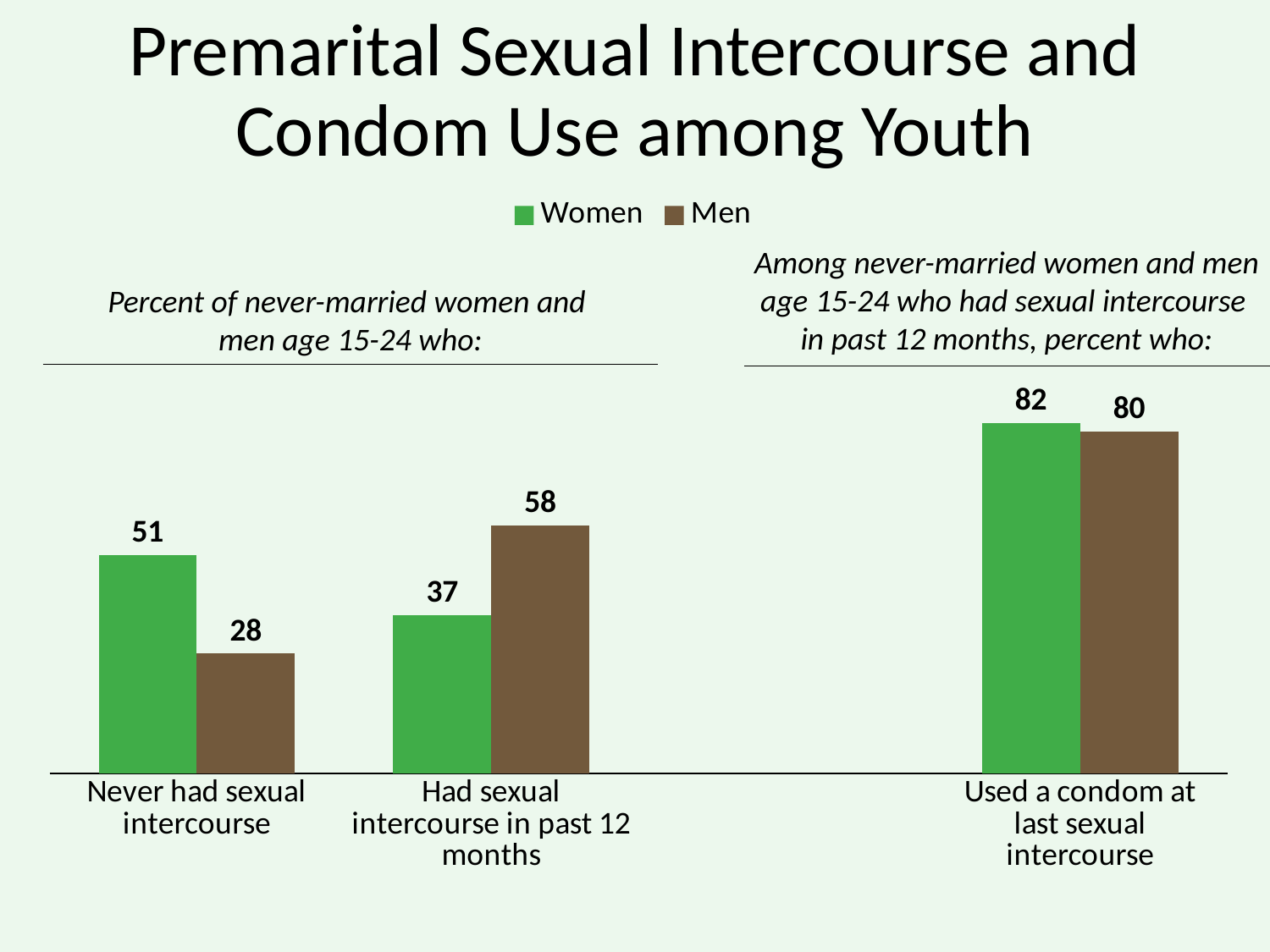

# Premarital Sexual Intercourse and Condom Use among Youth

### Chart

| Category | Women | Men |
|---|---|---|
| Never had sexual intercourse | 51.0 | 28.0 |
| Had sexual intercourse in past 12 months | 37.0 | 58.0 |
|  | None | None |
| Used a condom at last sexual intercourse | 82.0 | 80.0 |
Among never-married women and men age 15-24 who had sexual intercourse
in past 12 months, percent who:
Percent of never-married women and
men age 15-24 who: